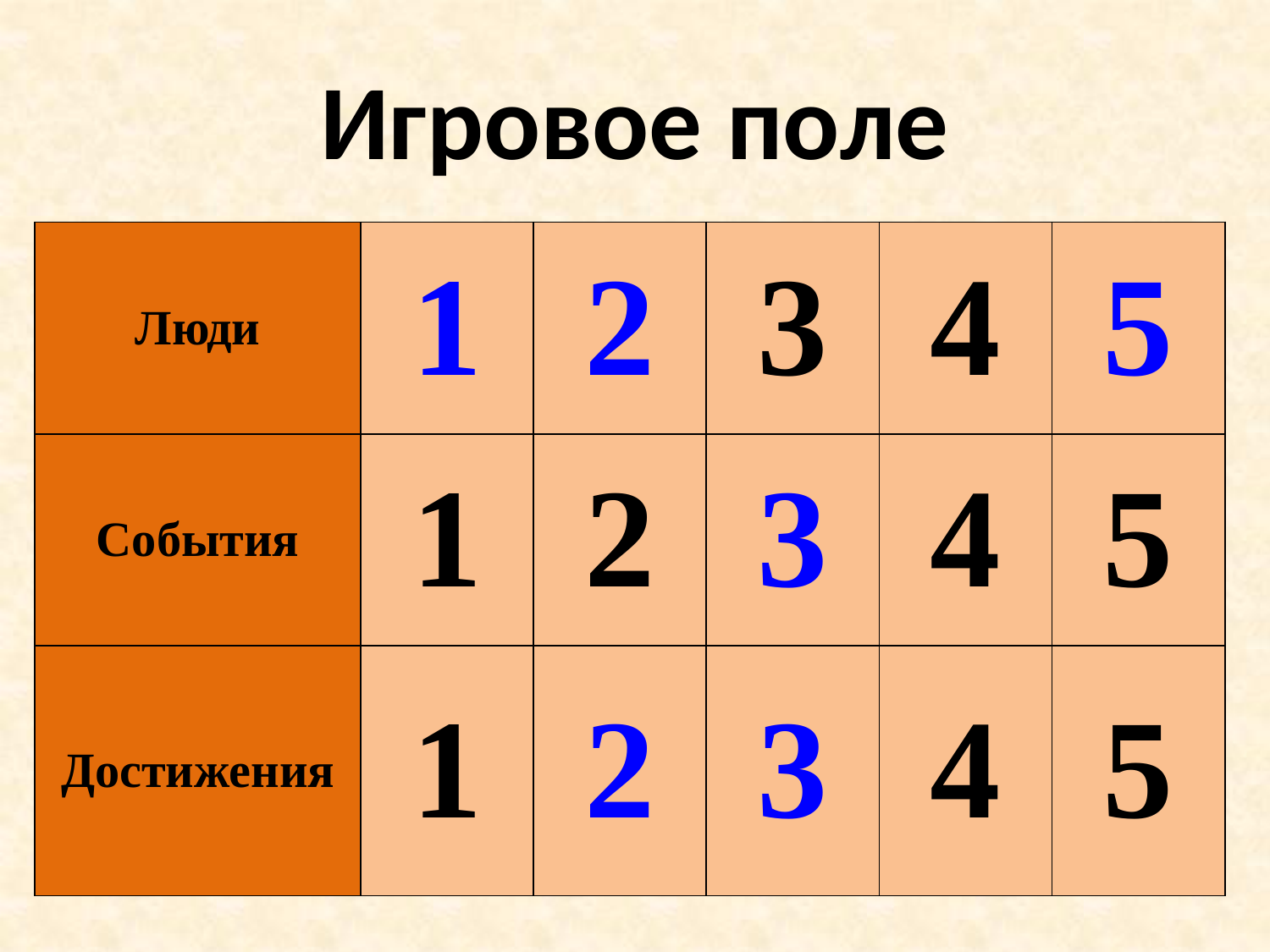

# Игровое поле
| Люди | 1 | 2 | 3 | 4 | 5 |
| --- | --- | --- | --- | --- | --- |
| События | 1 | 2 | 3 | 4 | 5 |
| Достижения | 1 | 2 | 3 | 4 | 5 |